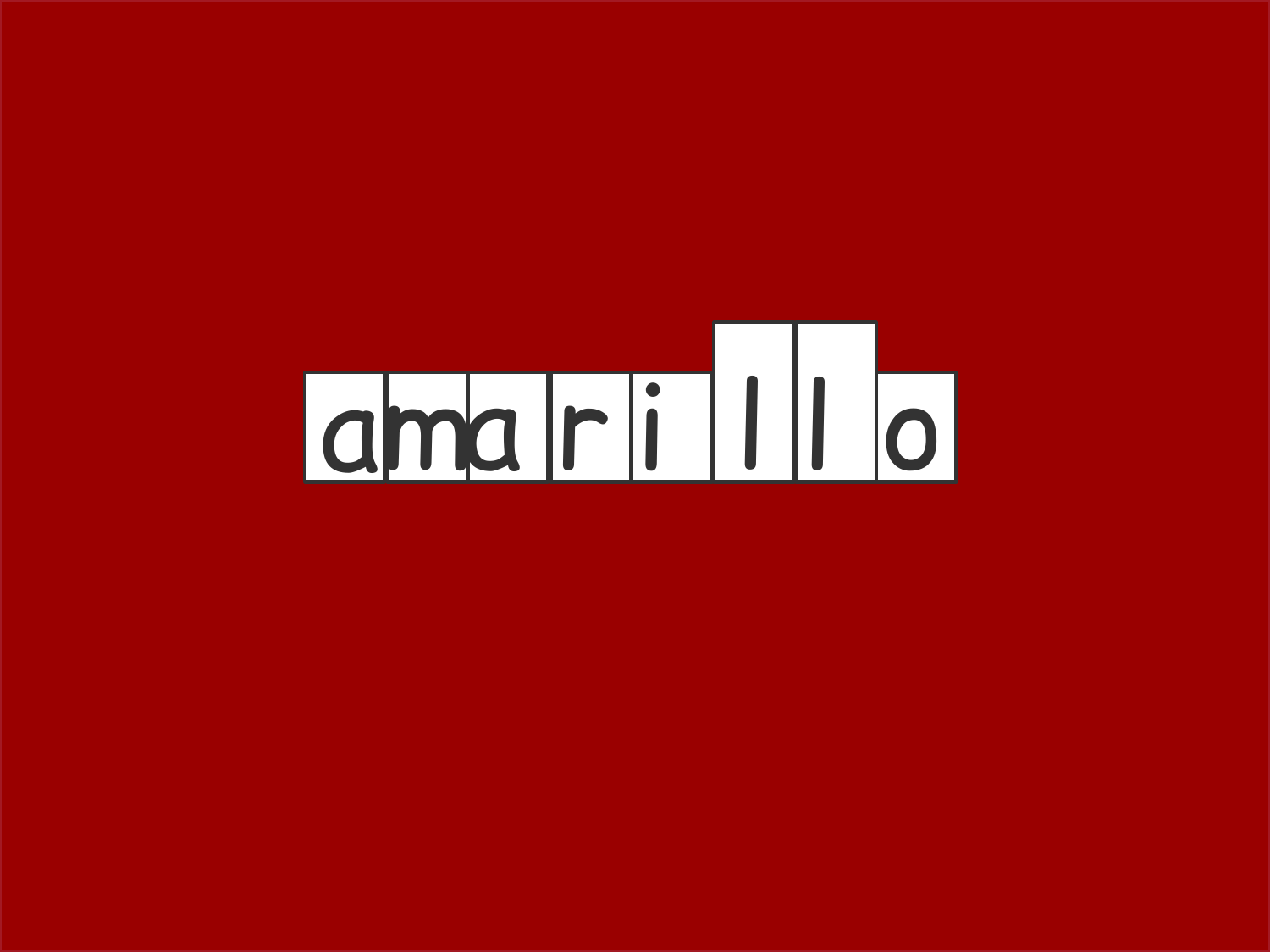

l
m
a
r
i
l
o
a